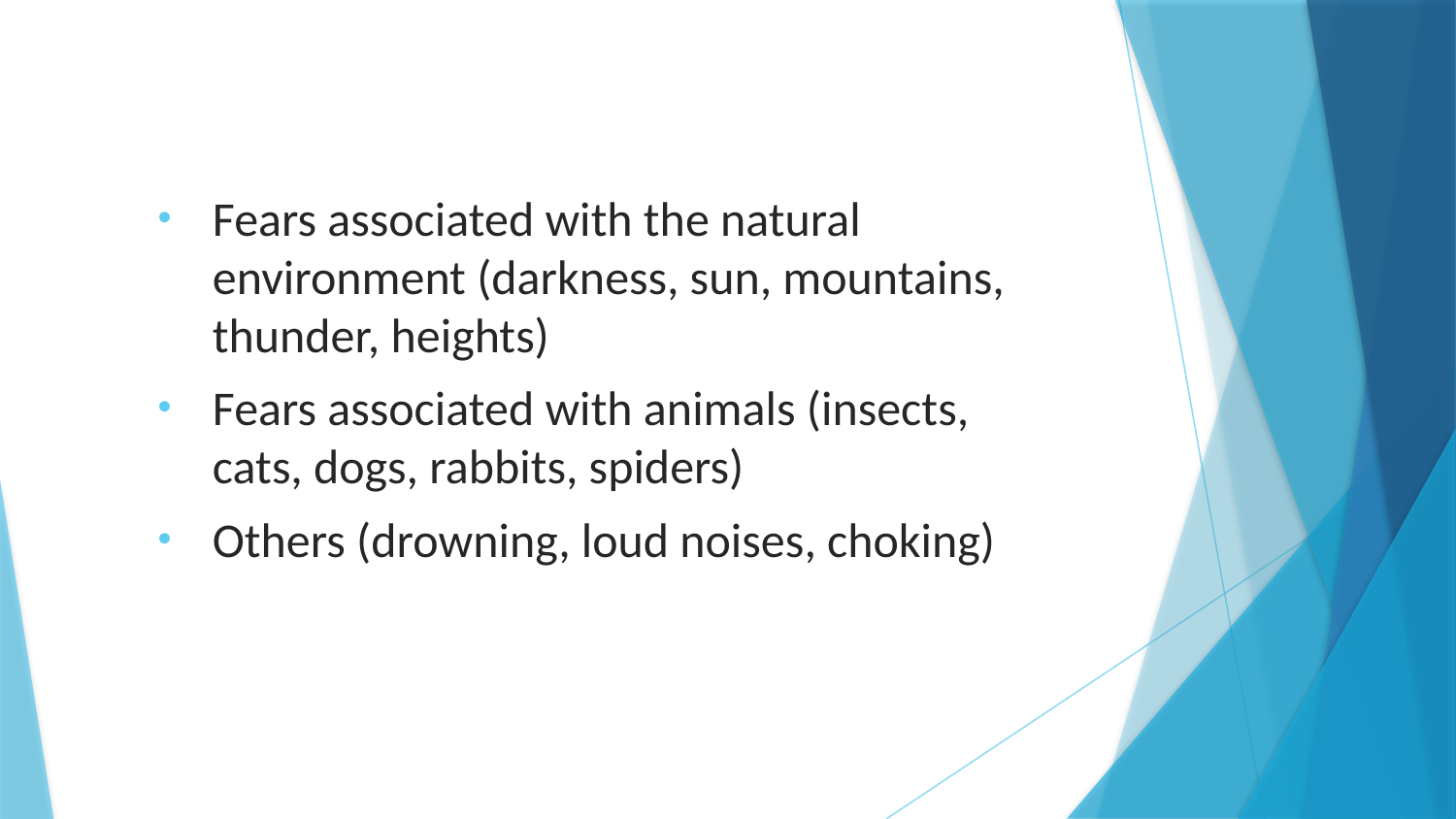

Fears associated with the natural environment (darkness, sun, mountains, thunder, heights)
Fears associated with animals (insects, cats, dogs, rabbits, spiders)
Others (drowning, loud noises, choking)